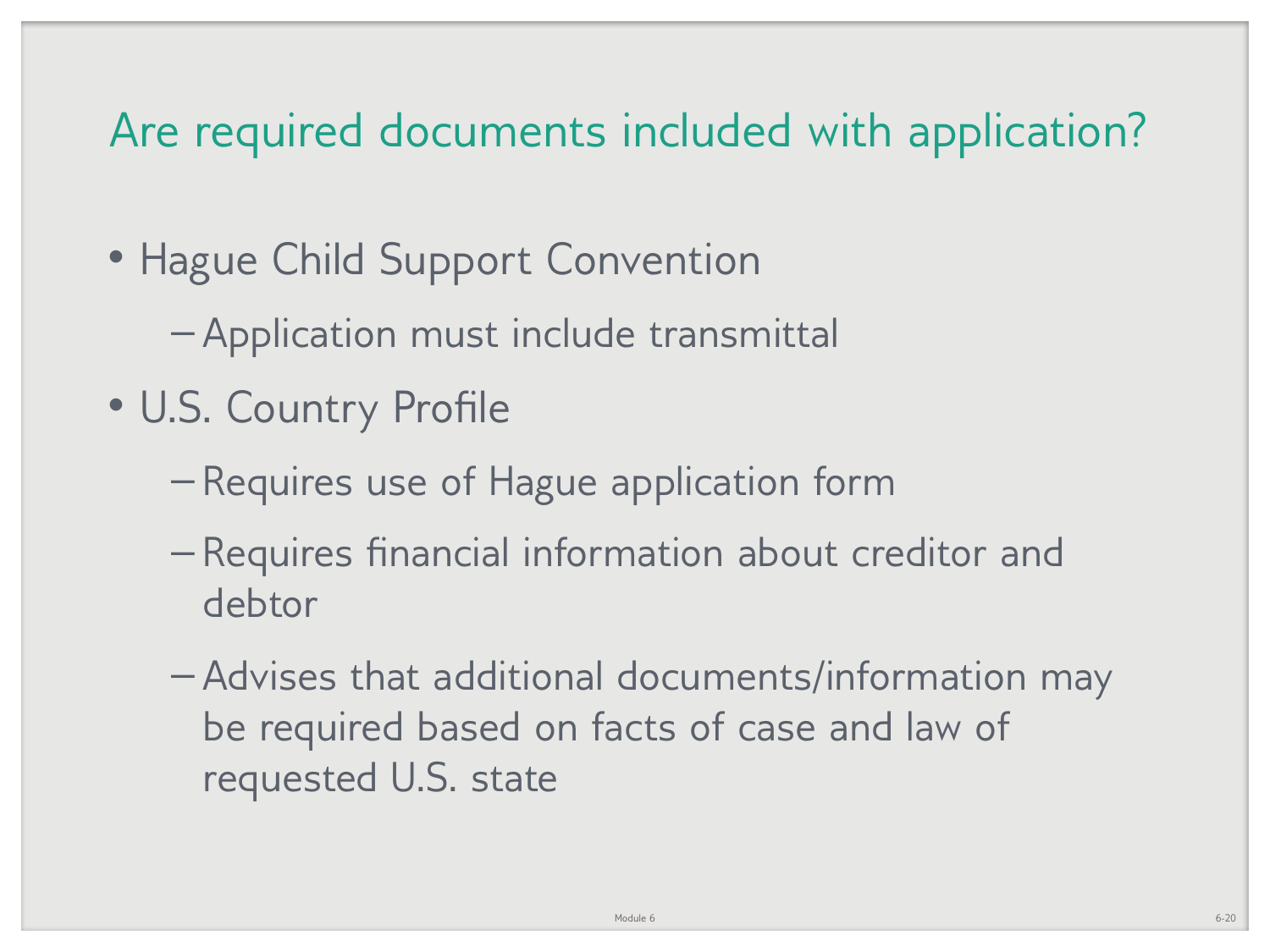

# Are required documents included with application?
Hague Child Support Convention
Application must include transmittal
U.S. Country Profile
Requires use of Hague application form
Requires financial information about creditor and debtor
Advises that additional documents/information may be required based on facts of case and law of requested U.S. state
Module 6
6-20